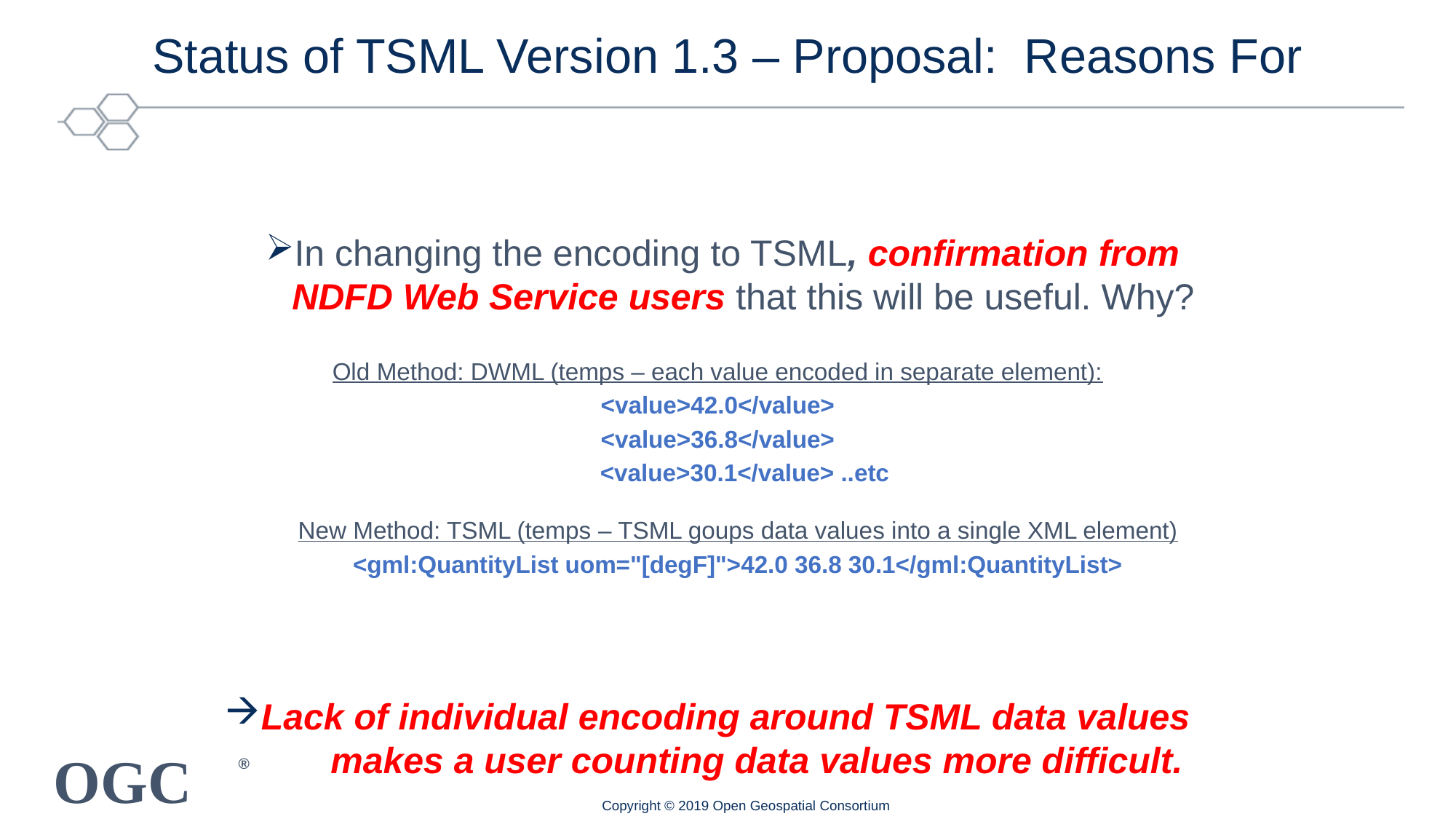

# Status of TSML Version 1.3 – Proposal:  Reasons For

In changing the encoding to TSML, confirmation from NDFD Web Service users that this will be useful. Why?

Old Method: DWML (temps – each value encoded in separate element):
<value>42.0</value>
<value>36.8</value>
        <value>30.1</value> ..etc

      New Method: TSML (temps – TSML goups data values into a single XML element)
      <gml:QuantityList uom="[degF]">42.0 36.8 30.1</gml:QuantityList>

Lack of individual encoding around TSML data values
     makes a user counting data values more difficult.

Copyright © 2019 Open Geospatial Consortium